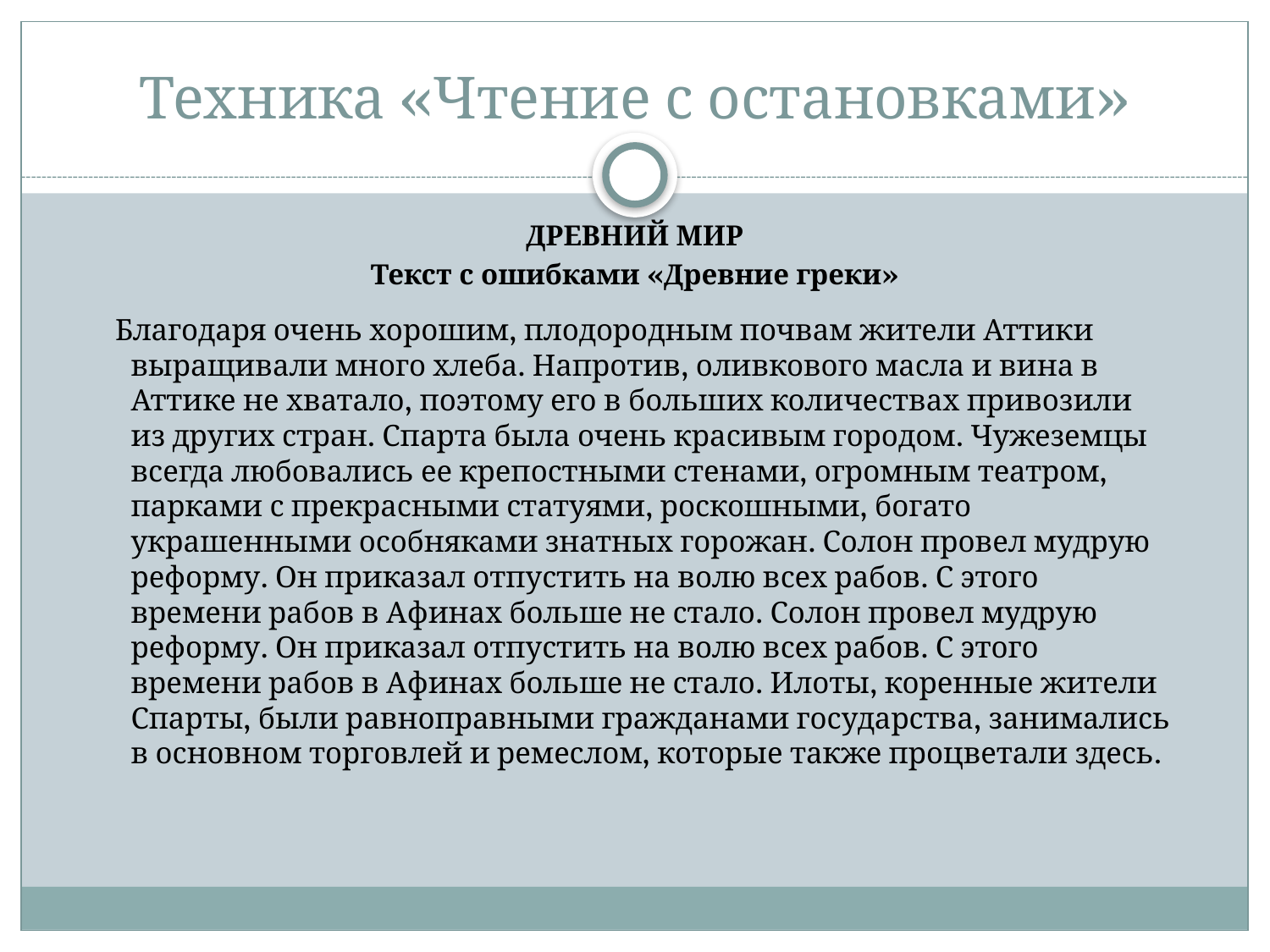

# Техника «Чтение с остановками»
ДРЕВНИЙ МИР
Текст с ошибками «Древние греки»

       Благодаря очень хорошим, плодородным почвам жители Аттики выращивали много хлеба. Напротив, оливкового масла и вина в Аттике не хватало, поэтому его в больших количествах привозили из других стран. Спарта была очень красивым городом. Чужеземцы всегда любовались ее крепостными стенами, огромным театром, парками с прекрасными статуями, роскошными, богато украшенными особняками знатных горожан. Солон провел мудрую реформу. Он приказал отпустить на волю всех рабов. С этого времени рабов в Афинах больше не стало. Солон провел мудрую реформу. Он приказал отпустить на волю всех рабов. С этого времени рабов в Афинах больше не стало. Илоты, коренные жители Спарты, были равноправными гражданами государства, занимались в основном торговлей и ремеслом, которые также процветали здесь.